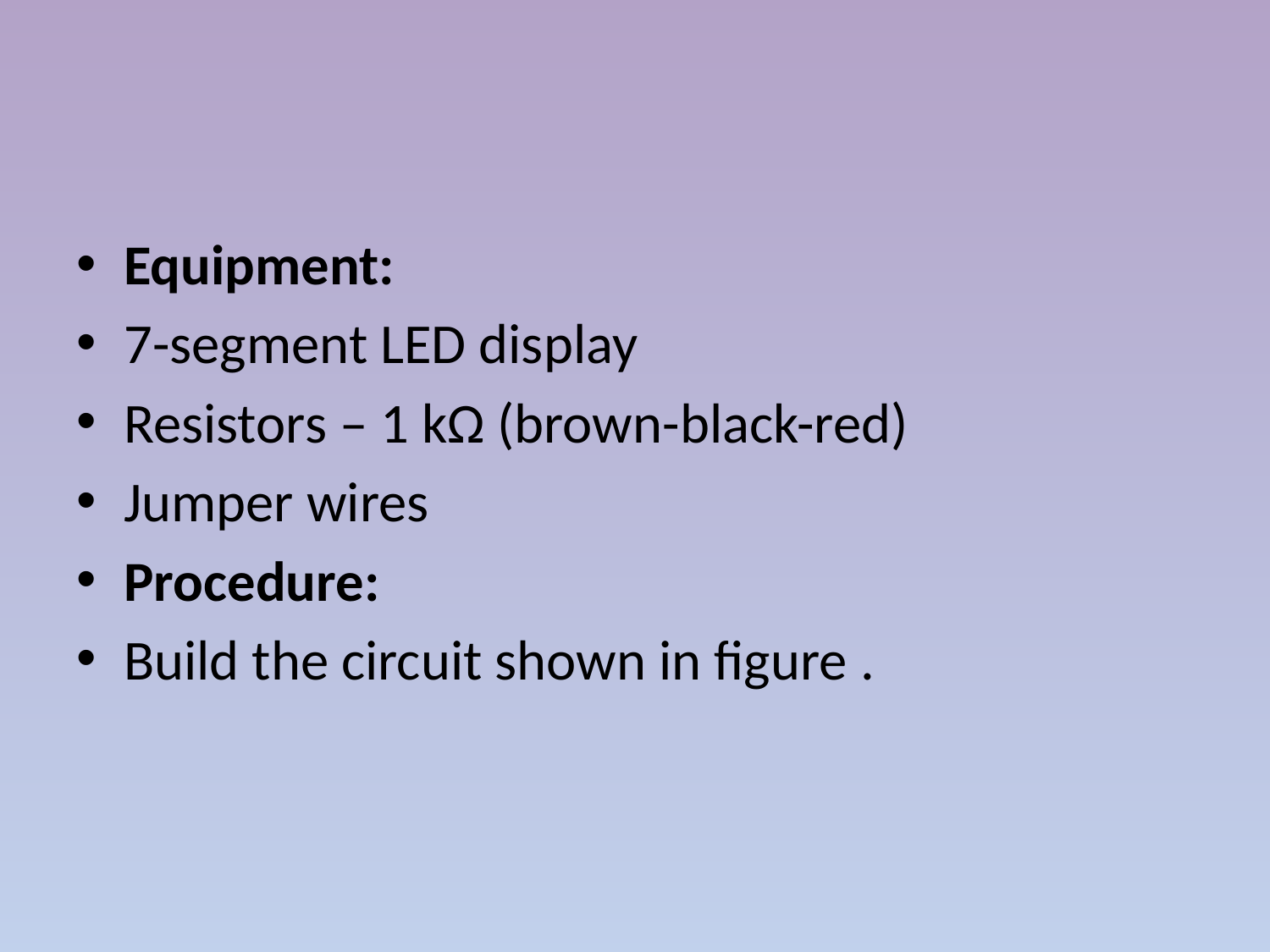

#
Equipment:
7-segment LED display
Resistors – 1 kΩ (brown-black-red)
Jumper wires
Procedure:
Build the circuit shown in figure .